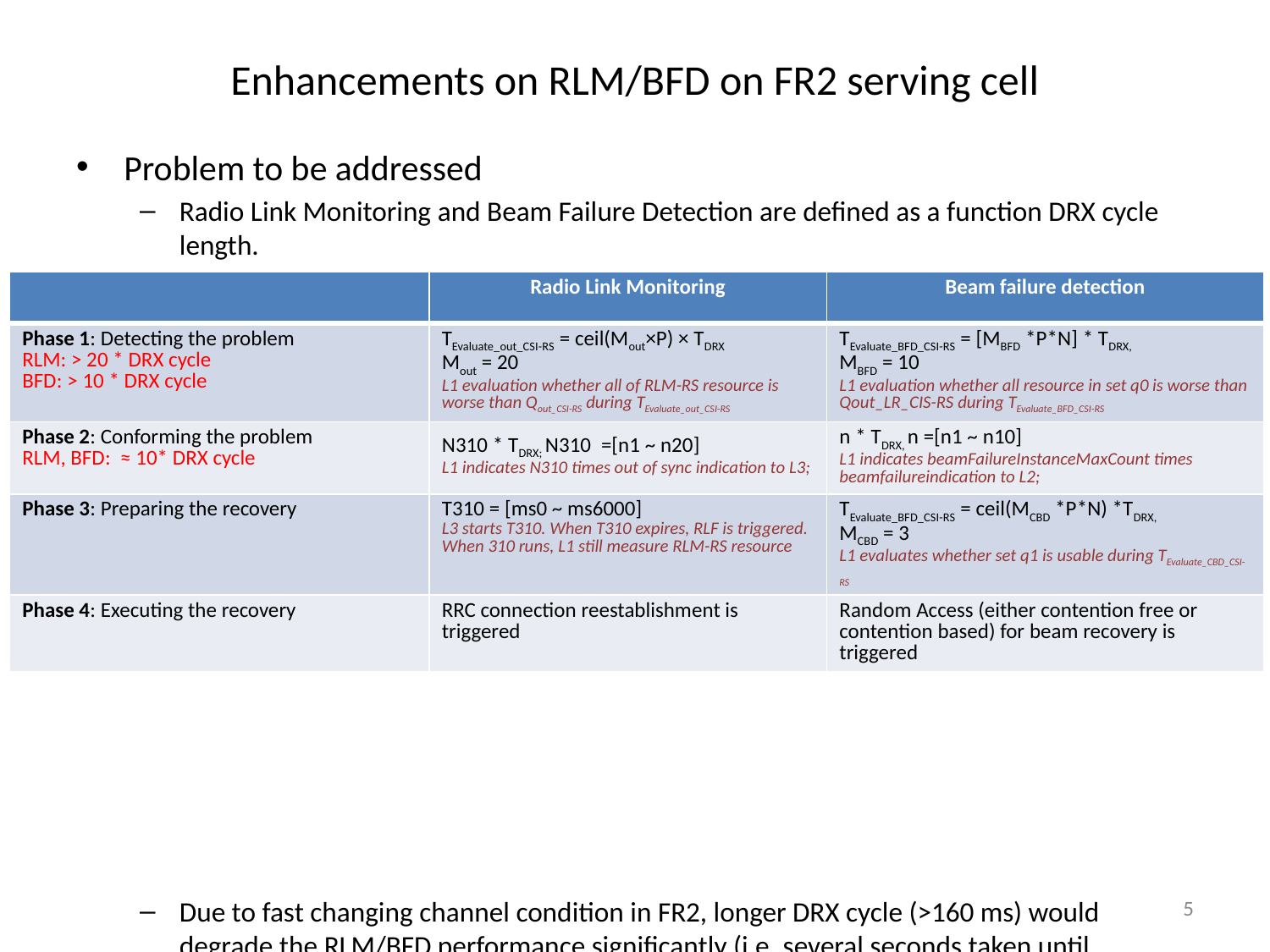

# Enhancements on RLM/BFD on FR2 serving cell
Problem to be addressed
Radio Link Monitoring and Beam Failure Detection are defined as a function DRX cycle length.

Due to fast changing channel condition in FR2, longer DRX cycle (>160 ms) would degrade the RLM/BFD performance significantly (i.e. several seconds taken until recovery action is executed during while the connection is completely lost)
Possible way to address the problem (not exhaustive)
Adjusting the length of phase 1 and phase 2 to trigger recovery quickly when necessary

|  | Radio Link Monitoring | Beam failure detection |
| --- | --- | --- |
| Phase 1: Detecting the problem RLM: > 20 \* DRX cycle BFD: > 10 \* DRX cycle | TEvaluate\_out\_CSI-RS = ceil(Mout×P) × TDRX  Mout = 20 L1 evaluation whether all of RLM-RS resource is worse than Qout\_CSI-RS during TEvaluate\_out\_CSI-RS | TEvaluate\_BFD\_CSI-RS = [MBFD \*P\*N] \* TDRX, MBFD = 10 L1 evaluation whether all resource in set q0 is worse than Qout\_LR\_CIS-RS during TEvaluate\_BFD\_CSI-RS |
| Phase 2: Conforming the problem RLM, BFD: ≈ 10\* DRX cycle | N310 \* TDRX; N310  =[n1 ~ n20] L1 indicates N310 times out of sync indication to L3; | n \* TDRX, n =[n1 ~ n10] L1 indicates beamFailureInstanceMaxCount times beamfailureindication to L2; |
| Phase 3: Preparing the recovery | T310 = [ms0 ~ ms6000] L3 starts T310. When T310 expires, RLF is triggered. When 310 runs, L1 still measure RLM-RS resource | TEvaluate\_BFD\_CSI-RS = ceil(MCBD \*P\*N) \*TDRX, MCBD = 3 L1 evaluates whether set q1 is usable during TEvaluate\_CBD\_CSI-RS |
| Phase 4: Executing the recovery | RRC connection reestablishment is triggered | Random Access (either contention free or contention based) for beam recovery is triggered |
5